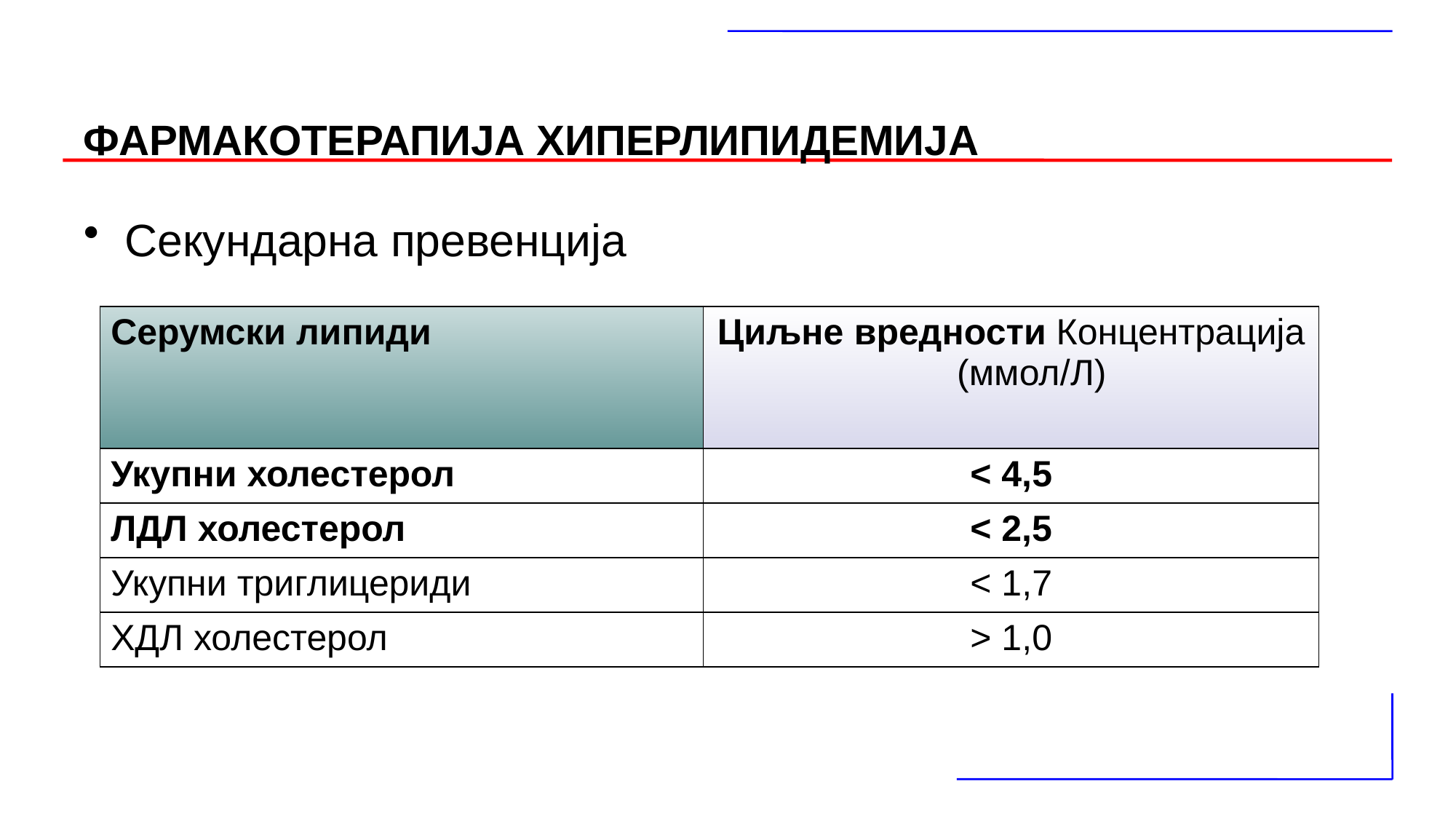

# ФАРМАКОТЕРАПИЈА ХИПЕРЛИПИДЕМИЈА
Секундарна превенција

| Серумски липиди | Циљне вредности Концентрација (ммол/Л) |
| --- | --- |
| Укупни холестерол | < 4,5 |
| ЛДЛ холестерол | < 2,5 |
| Укупни триглицериди | < 1,7 |
| ХДЛ холестерол | > 1,0 |